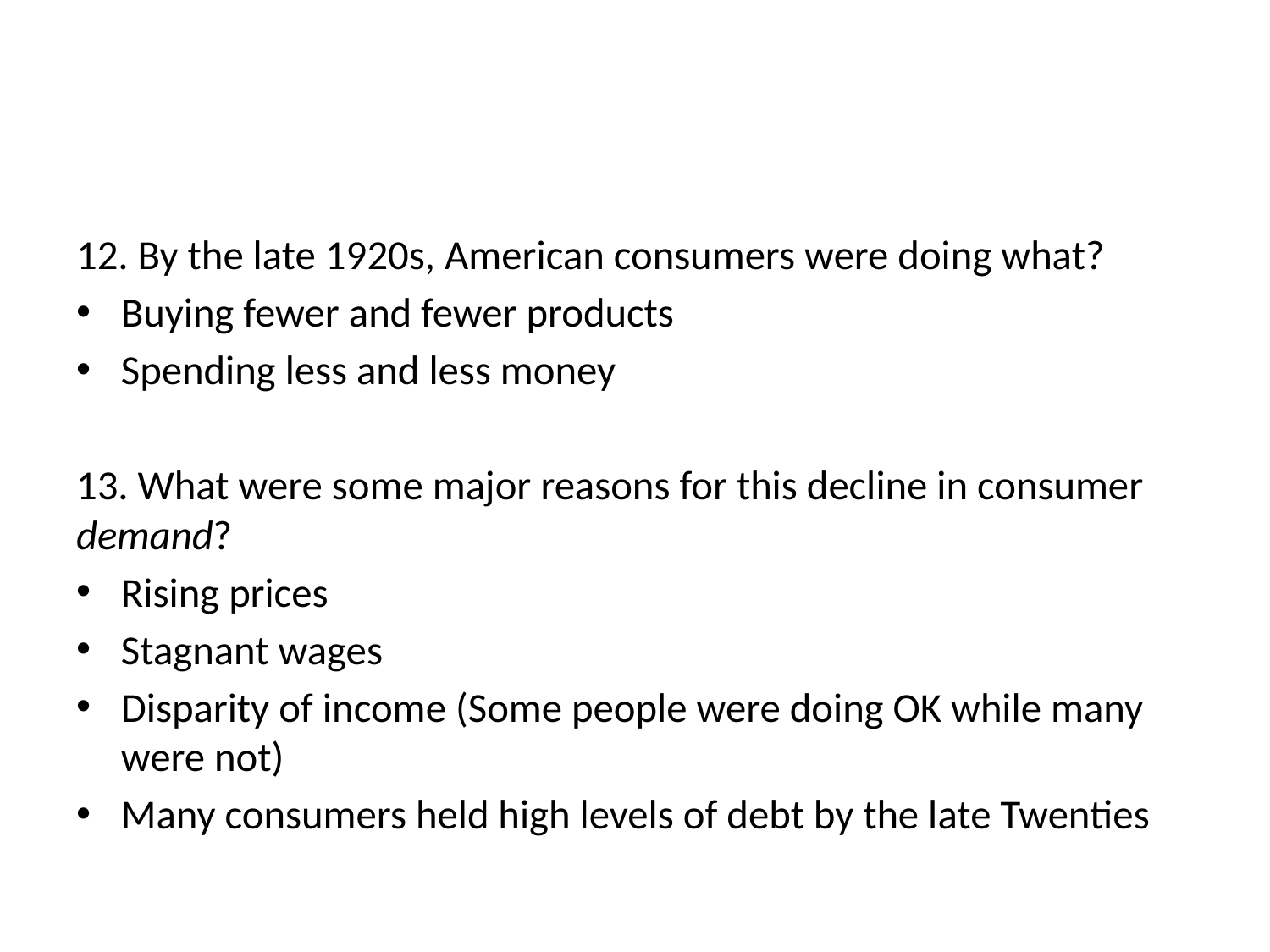

#
12. By the late 1920s, American consumers were doing what?
Buying fewer and fewer products
Spending less and less money

13. What were some major reasons for this decline in consumer demand?
Rising prices
Stagnant wages
Disparity of income (Some people were doing OK while many were not)
Many consumers held high levels of debt by the late Twenties